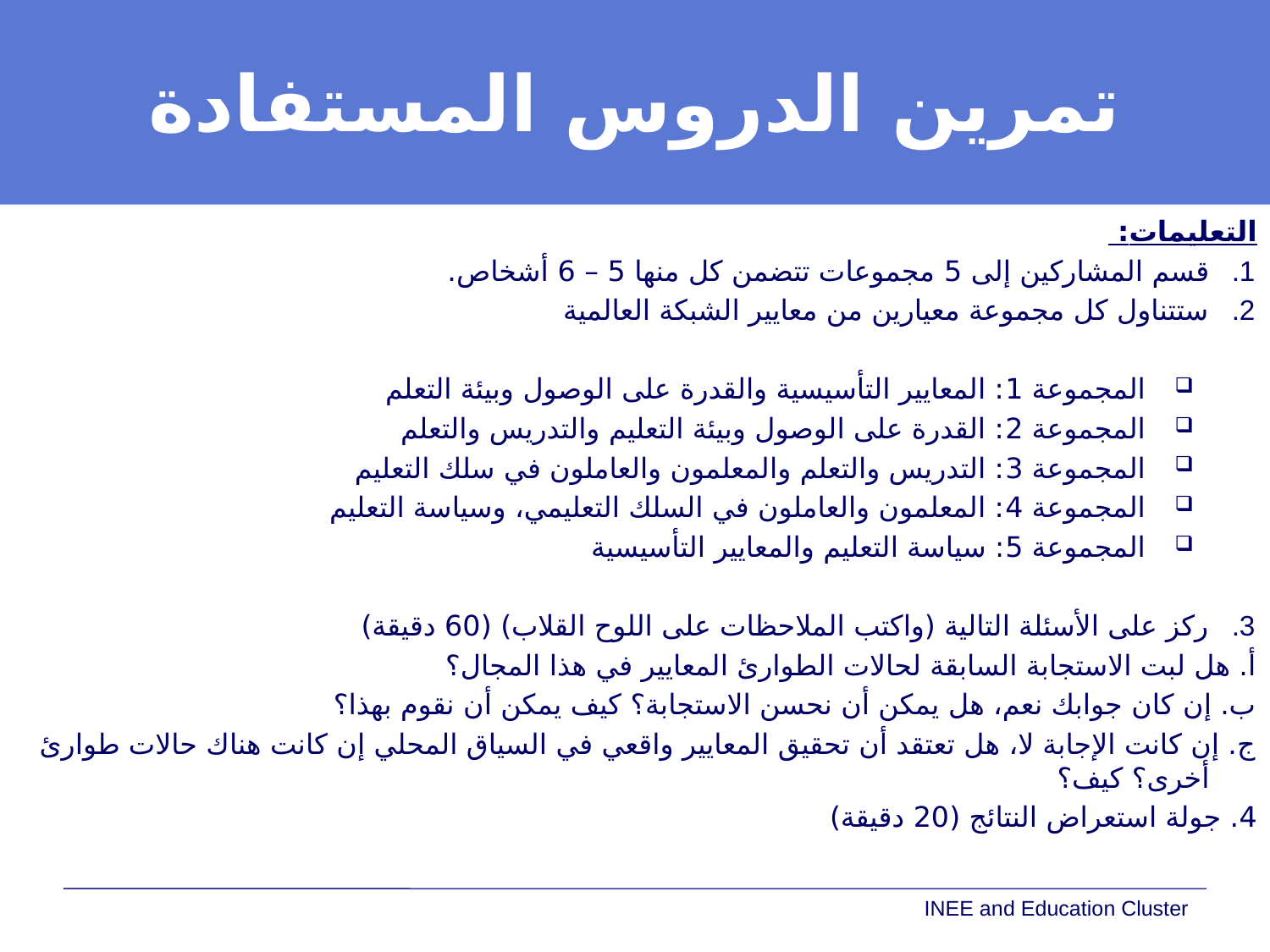

# تمرين الدروس المستفادة
التعليمات:
قسم المشاركين إلى 5 مجموعات تتضمن كل منها 5 – 6 أشخاص.
ستتناول كل مجموعة معيارين من معايير الشبكة العالمية

المجموعة 1: المعايير التأسيسية والقدرة على الوصول وبيئة التعلم
المجموعة 2: القدرة على الوصول وبيئة التعليم والتدريس والتعلم
المجموعة 3: التدريس والتعلم والمعلمون والعاملون في سلك التعليم
المجموعة 4: المعلمون والعاملون في السلك التعليمي، وسياسة التعليم
المجموعة 5: سياسة التعليم والمعايير التأسيسية

ركز على الأسئلة التالية (واكتب الملاحظات على اللوح القلاب) (60 دقيقة)
	أ. هل لبت الاستجابة السابقة لحالات الطوارئ المعايير في هذا المجال؟
	ب. إن كان جوابك نعم، هل يمكن أن نحسن الاستجابة؟ كيف يمكن أن نقوم بهذا؟
	ج. إن كانت الإجابة لا، هل تعتقد أن تحقيق المعايير واقعي في السياق المحلي إن كانت هناك حالات طوارئ أخرى؟ كيف؟
4. جولة استعراض النتائج (20 دقيقة)

INEE and Education Cluster